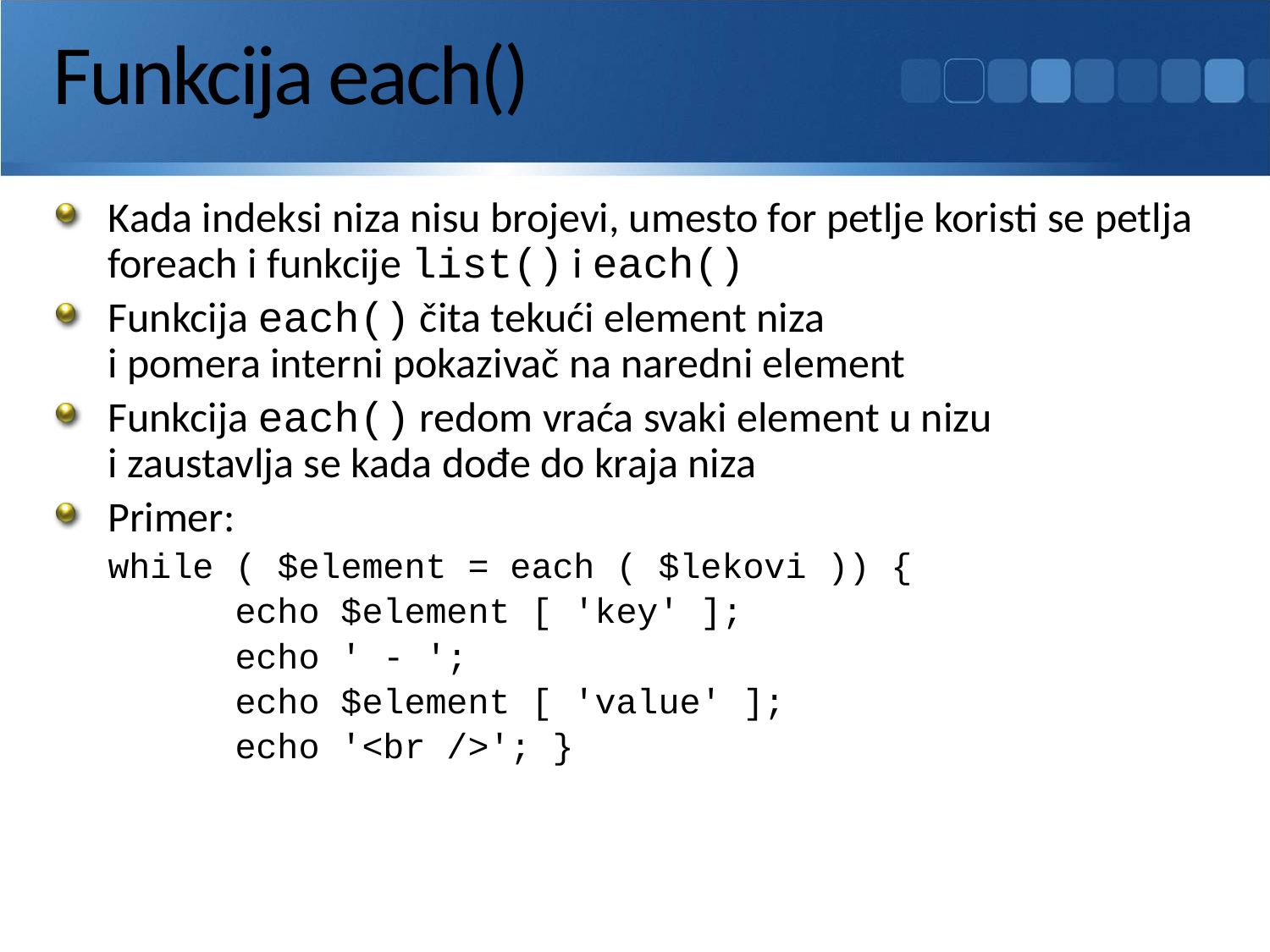

# Funkcija each()
Kada indeksi niza nisu brojevi, umesto for petlje koristi se petlja foreach i funkcije list() i each()
Funkcija each() čita tekući element niza
i pomera interni pokazivač na naredni element
Funkcija each() redom vraća svaki element u nizu
i zaustavlja se kada dođe do kraja niza
Primer:
	while ( $element = each ( $lekovi )) {
		echo $element [ 'key' ];
		echo ' - ';
		echo $element [ 'value' ];
		echo '<br />'; }
137